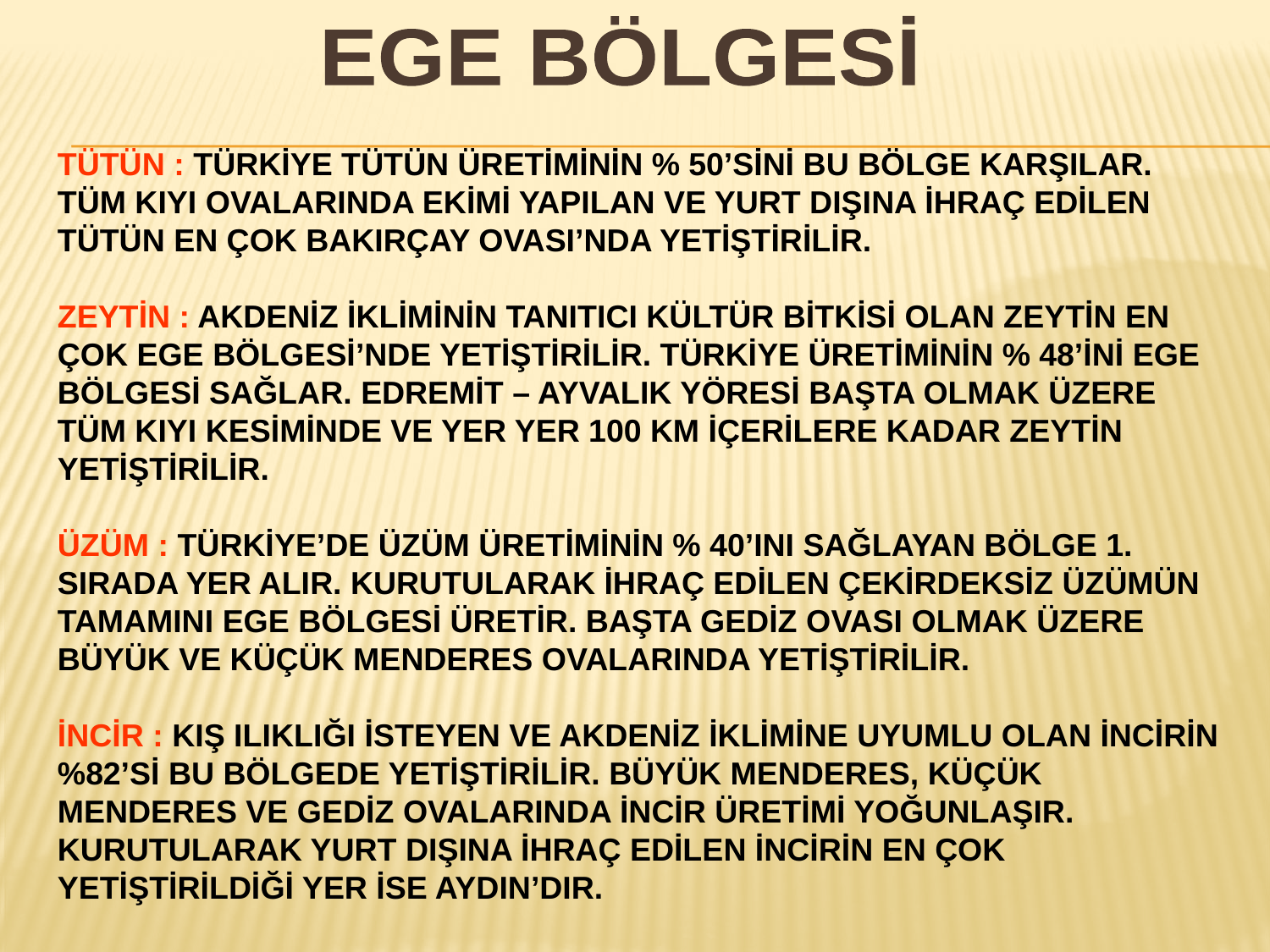

EGE BÖLGESİ

TÜTÜN : TÜRKİYE TÜTÜN ÜRETİMİNİN % 50’SİNİ BU BÖLGE KARŞILAR. TÜM KIYI OVALARINDA EKİMİ YAPILAN VE YURT DIŞINA İHRAÇ EDİLEN TÜTÜN EN ÇOK BAKIRÇAY OVASI’NDA YETİŞTİRİLİR.
ZEYTİN : AKDENİZ İKLİMİNİN TANITICI KÜLTÜR BİTKİSİ OLAN ZEYTİN EN ÇOK EGE BÖLGESİ’NDE YETİŞTİRİLİR. TÜRKİYE ÜRETİMİNİN % 48’İNİ EGE BÖLGESİ SAĞLAR. EDREMİT – AYVALIK YÖRESİ BAŞTA OLMAK ÜZERE TÜM KIYI KESİMİNDE VE YER YER 100 KM İÇERİLERE KADAR ZEYTİN YETİŞTİRİLİR.
ÜZÜM : TÜRKİYE’DE ÜZÜM ÜRETİMİNİN % 40’INI SAĞLAYAN BÖLGE 1. SIRADA YER ALIR. KURUTULARAK İHRAÇ EDİLEN ÇEKİRDEKSİZ ÜZÜMÜN TAMAMINI EGE BÖLGESİ ÜRETİR. BAŞTA GEDİZ OVASI OLMAK ÜZERE BÜYÜK VE KÜÇÜK MENDERES OVALARINDA YETİŞTİRİLİR.
İNCİR : KIŞ ILIKLIĞI İSTEYEN VE AKDENİZ İKLİMİNE UYUMLU OLAN İNCİRİN %82’Sİ BU BÖLGEDE YETİŞTİRİLİR. BÜYÜK MENDERES, KÜÇÜK MENDERES VE GEDİZ OVALARINDA İNCİR ÜRETİMİ YOĞUNLAŞIR. KURUTULARAK YURT DIŞINA İHRAÇ EDİLEN İNCİRİN EN ÇOK YETİŞTİRİLDİĞİ YER İSE AYDIN’DIR.